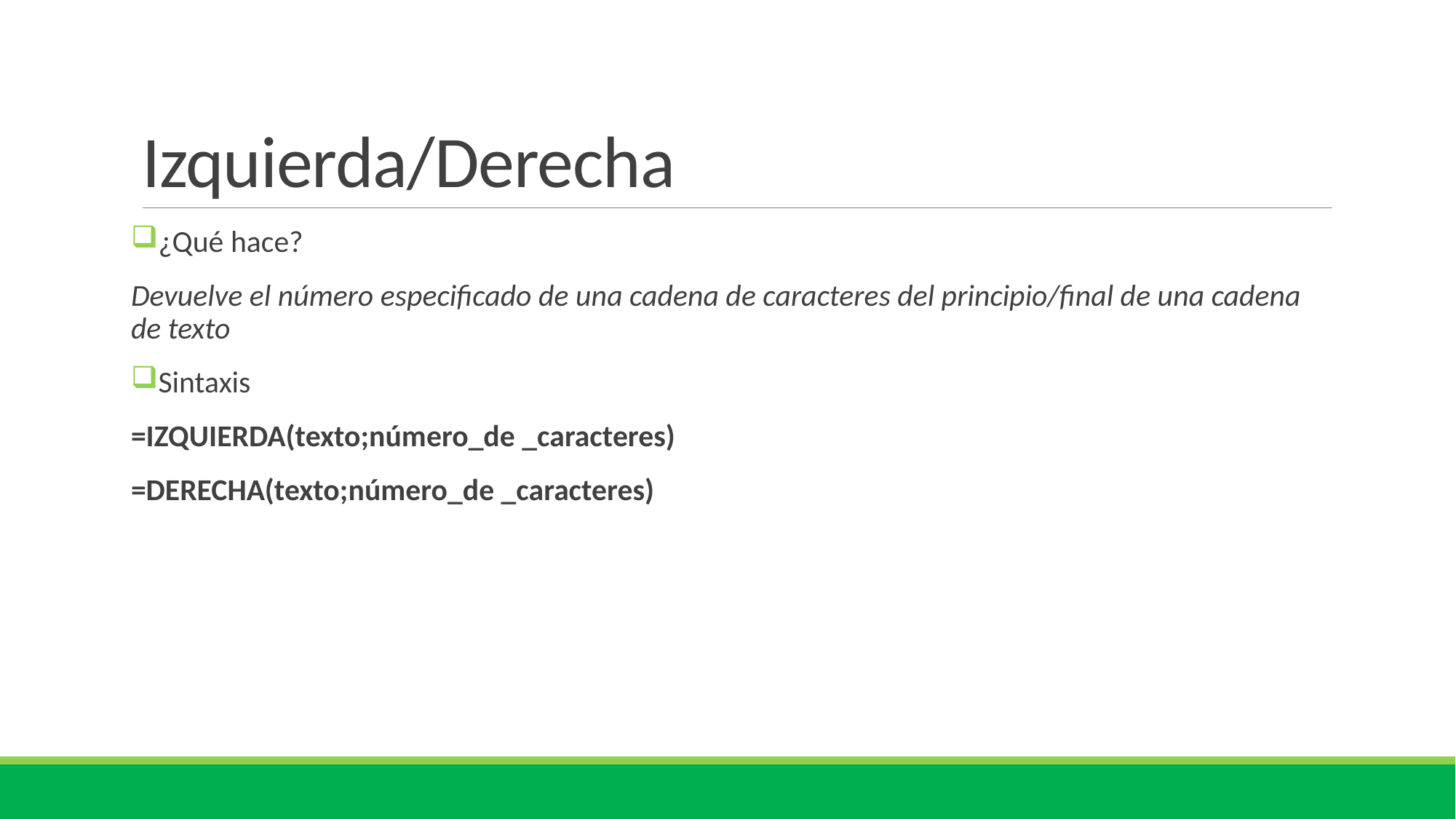

# Izquierda/Derecha
¿Qué hace?
Devuelve el número especificado de una cadena de caracteres del principio/final de una cadena de texto
Sintaxis
=IZQUIERDA(texto;número_de _caracteres)
=DERECHA(texto;número_de _caracteres)